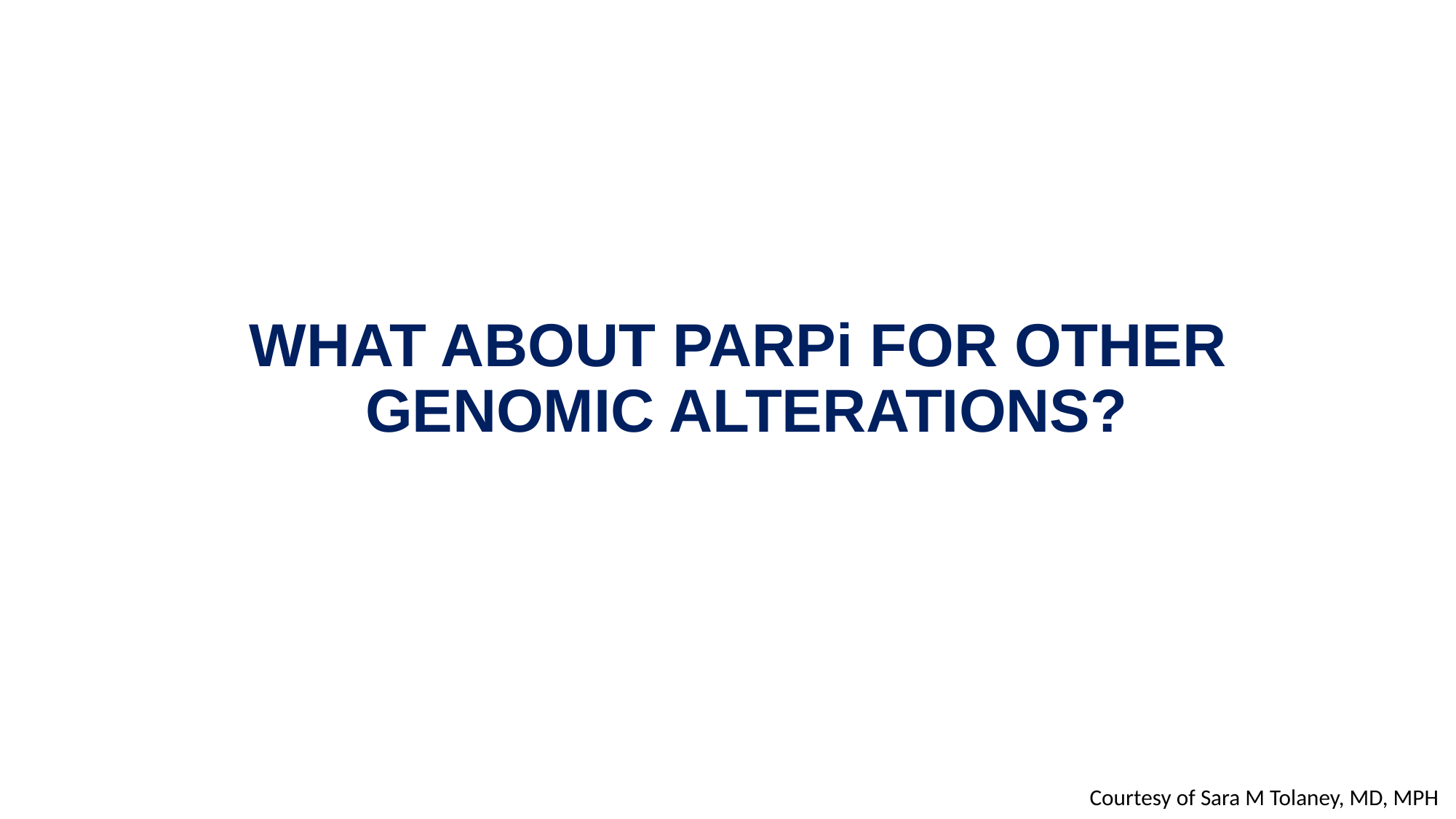

WHAT ABOUT PARPi FOR OTHER
GENOMIC ALTERATIONS?
Courtesy of Sara M Tolaney, MD, MPH